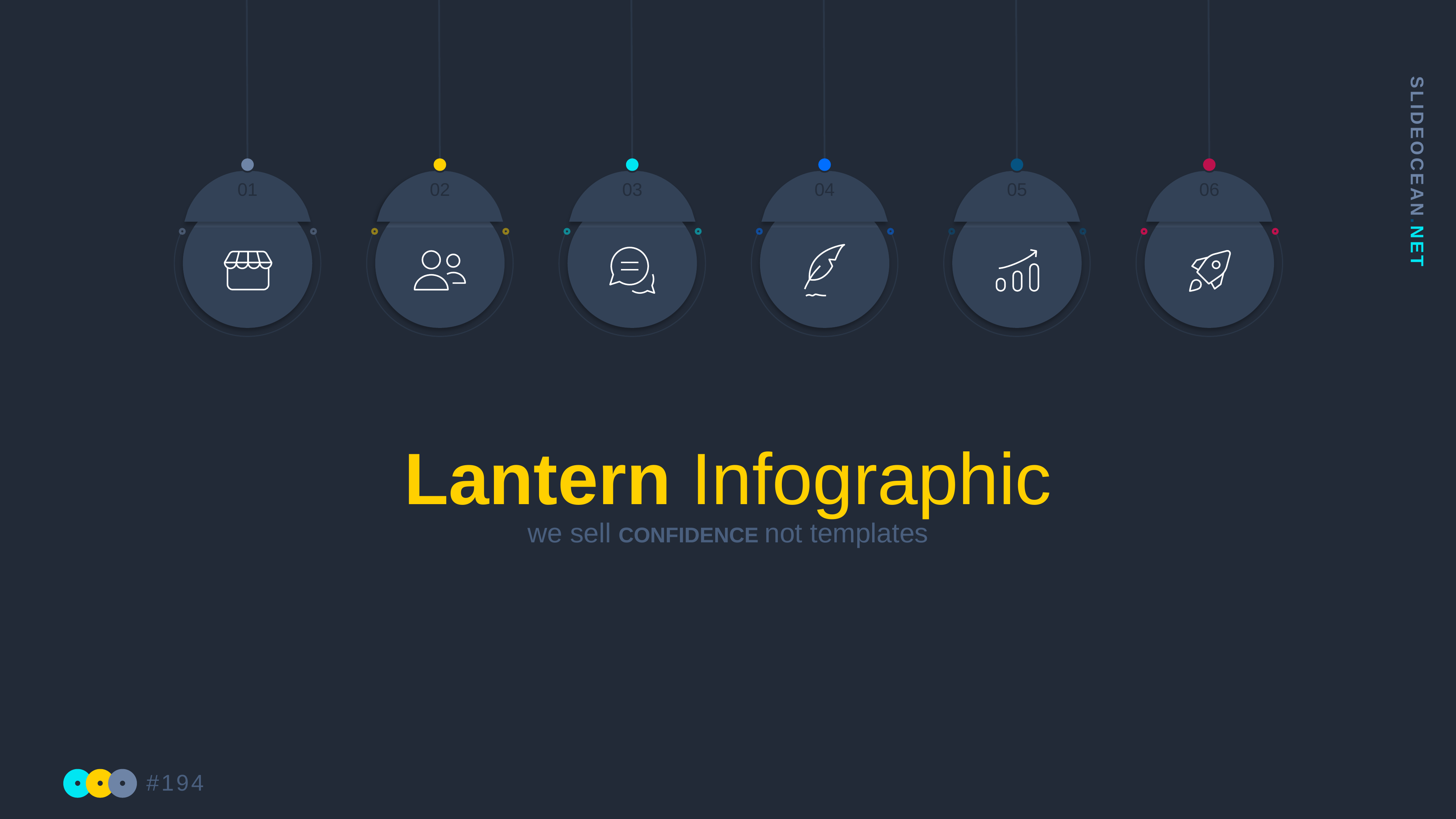

01

02

03

04

05

06

Lantern Infographic
we sell CONFIDENCE not templates
#194